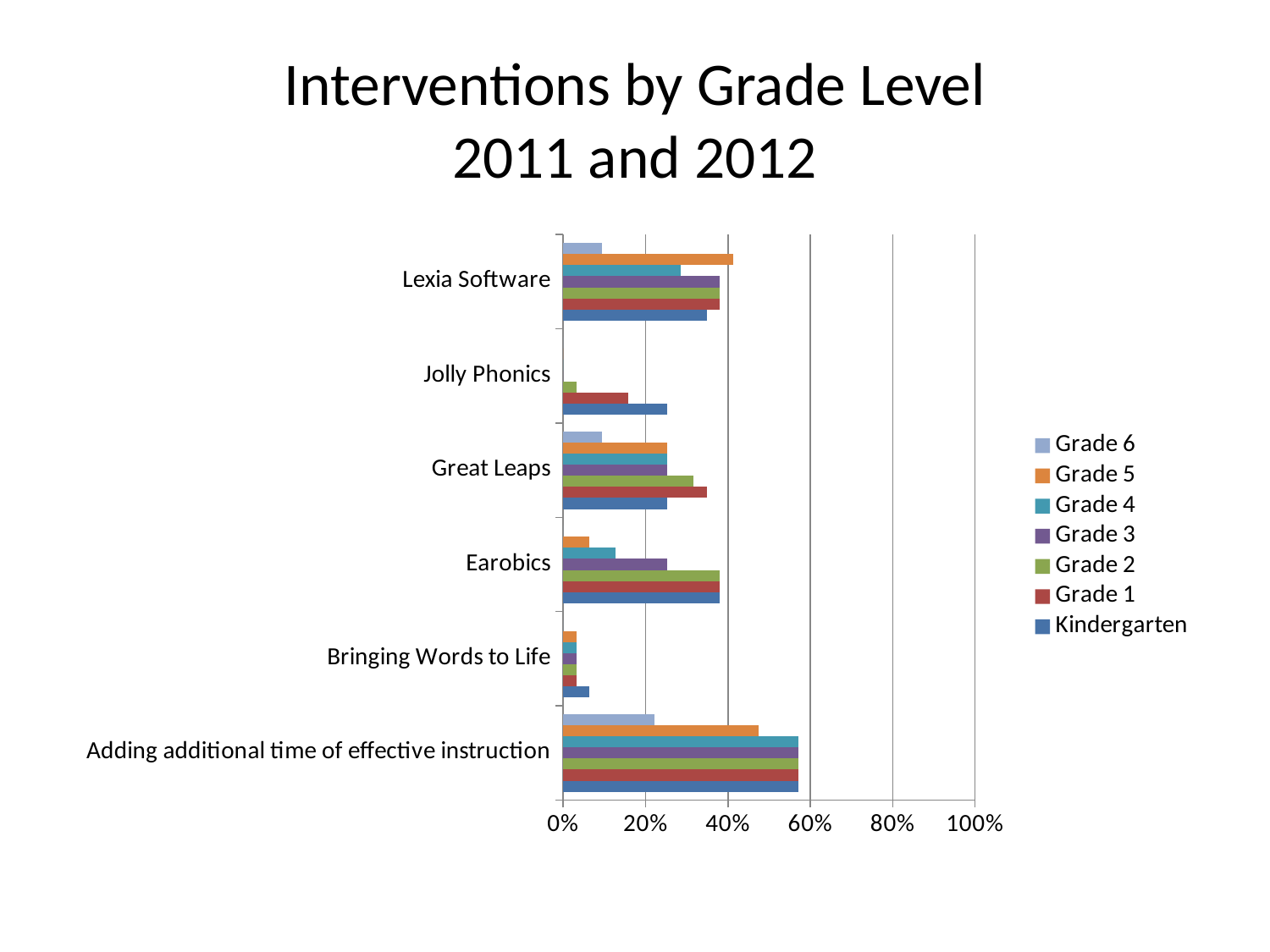

# Interventions by Grade Level 2011 and 2012

### Chart

| Category | Kindergarten | Grade 1 | Grade 2 | Grade 3 | Grade 4 | Grade 5 | Grade 6 |
|---|---|---|---|---|---|---|---|
| Adding additional time of effective instruction | 0.570135746606335 | 0.570135746606335 | 0.570135746606335 | 0.570135746606335 | 0.570135746606335 | 0.475113122171946 | 0.221719457013575 |
| Bringing Words to Life | 0.0633484162895928 | 0.0316742081447964 | 0.0316742081447964 | 0.0316742081447964 | 0.0316742081447964 | 0.0316742081447964 | 0.0 |
| Earobics | 0.380090497737557 | 0.380090497737557 | 0.380090497737557 | 0.253393665158371 | 0.126696832579186 | 0.0633484162895928 | 0.0 |
| Great Leaps | 0.253393665158371 | 0.348416289592761 | 0.316742081447964 | 0.253393665158371 | 0.253393665158371 | 0.253393665158371 | 0.0950226244343892 |
| Jolly Phonics | 0.253393665158371 | 0.158371040723982 | 0.0316742081447964 | 0.0 | 0.0 | 0.0 | 0.0 |
| Lexia Software | 0.348416289592761 | 0.380090497737557 | 0.380090497737557 | 0.380090497737557 | 0.285067873303168 | 0.411764705882354 | 0.0950226244343892 |